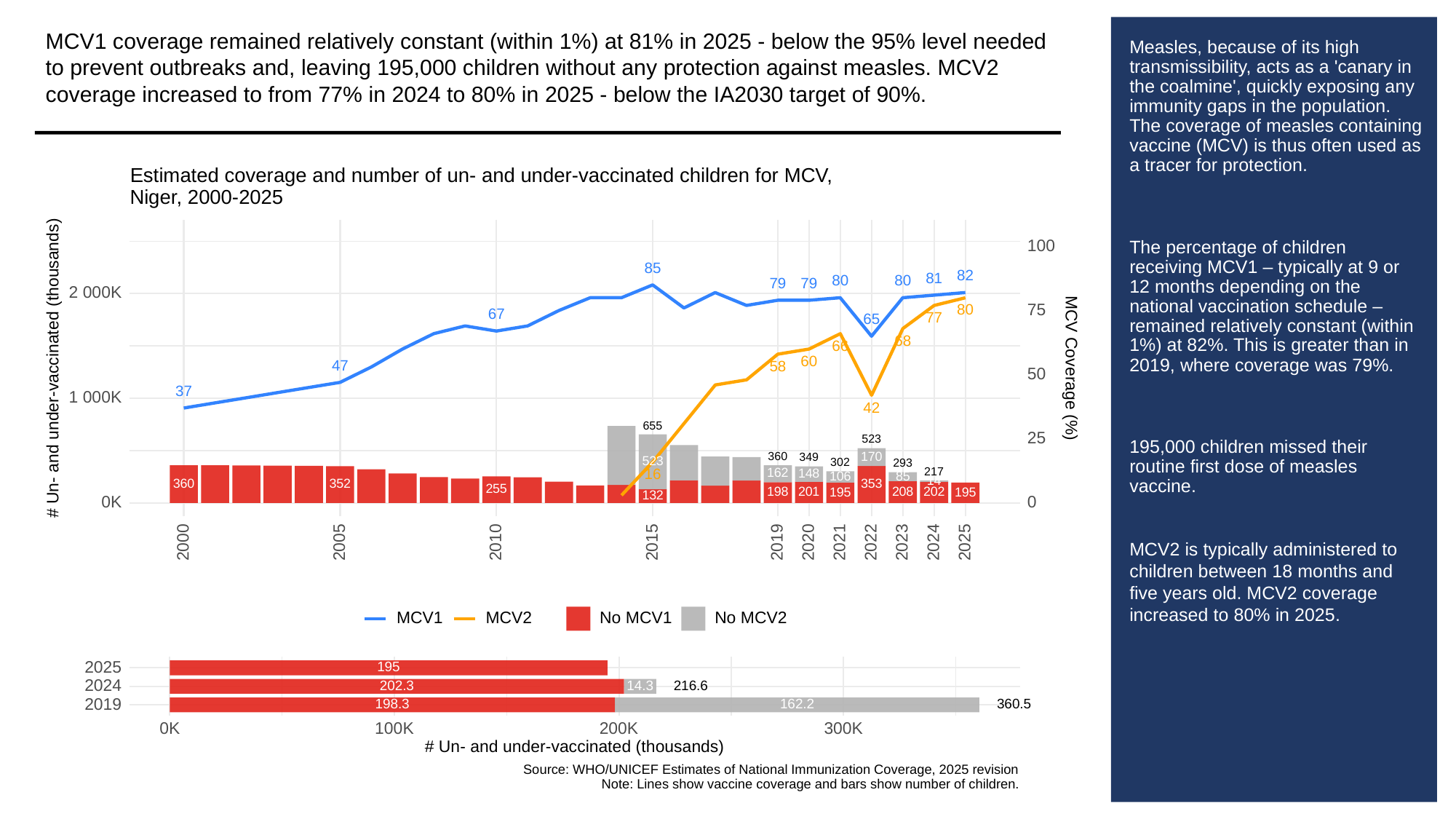

MCV1 coverage remained relatively constant (within 1%) at 81% in 2025 - below the 95% level needed to prevent outbreaks and, leaving 195,000 children without any protection against measles. MCV2 coverage increased to from 77% in 2024 to 80% in 2025 - below the IA2030 target of 90%.
# Measles, because of its high transmissibility, acts as a 'canary in the coalmine', quickly exposing any immunity gaps in the population. The coverage of measles containing vaccine (MCV) is thus often used as a tracer for protection.

The percentage of children receiving MCV1 – typically at 9 or 12 months depending on the national vaccination schedule – remained relatively constant (within 1%) at 82%. This is greater than in 2019, where coverage was 79%.

195,000 children missed their routine first dose of measles vaccine.

MCV2 is typically administered to children between 18 months and five years old. MCV2 coverage increased to 80% in 2025.

Estimated coverage and number of un- and under-vaccinated children for MCV,
Niger, 2000-2025

100

85
82
81
80
80
79
79

2 000K

75
80
67
77
65
68
66

60
# Un- and under-vaccinated (thousands)
MCV Coverage (%)
47
58
50
37
1 000K

42
655

25

523

170
360
349

523

302
293

217
162
16
148

85
106

14

360
353
352

255

208
202
201
198
195
195

132
0K
0

2023
2000
2005
2010
2015
2019
2020
2021
2022
2024
2025

MCV1
MCV2
No MCV1
No MCV2

2025
195

2024
202.3
14.3
216.6

2019
198.3
360.5
162.2

300K
0K
100K
200K
# Un- and under-vaccinated (thousands)
Source: WHO/UNICEF Estimates of National Immunization Coverage, 2025 revision
Note: Lines show vaccine coverage and bars show number of children.